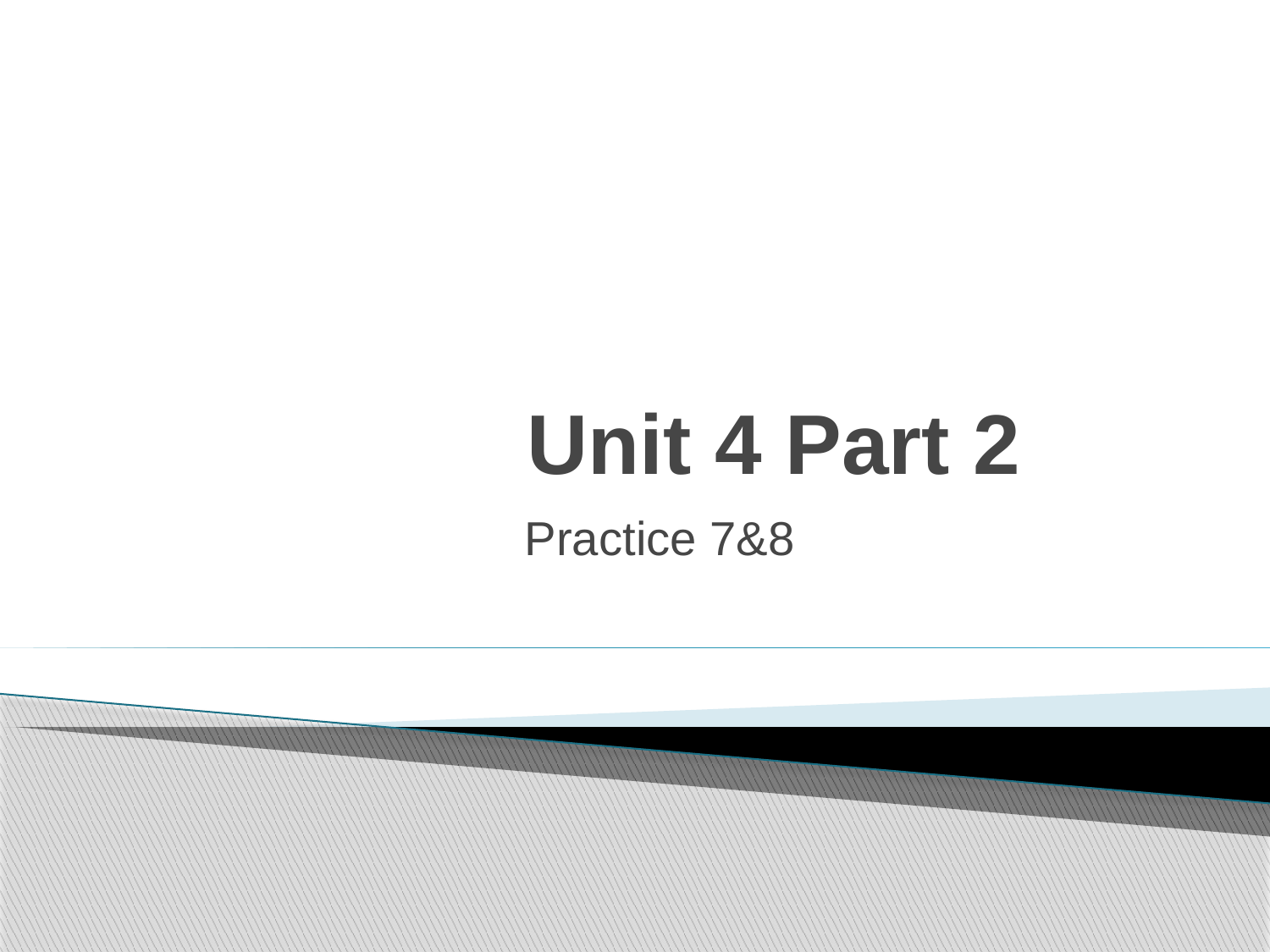

# Unit 4 Part 2
Practice 7&8